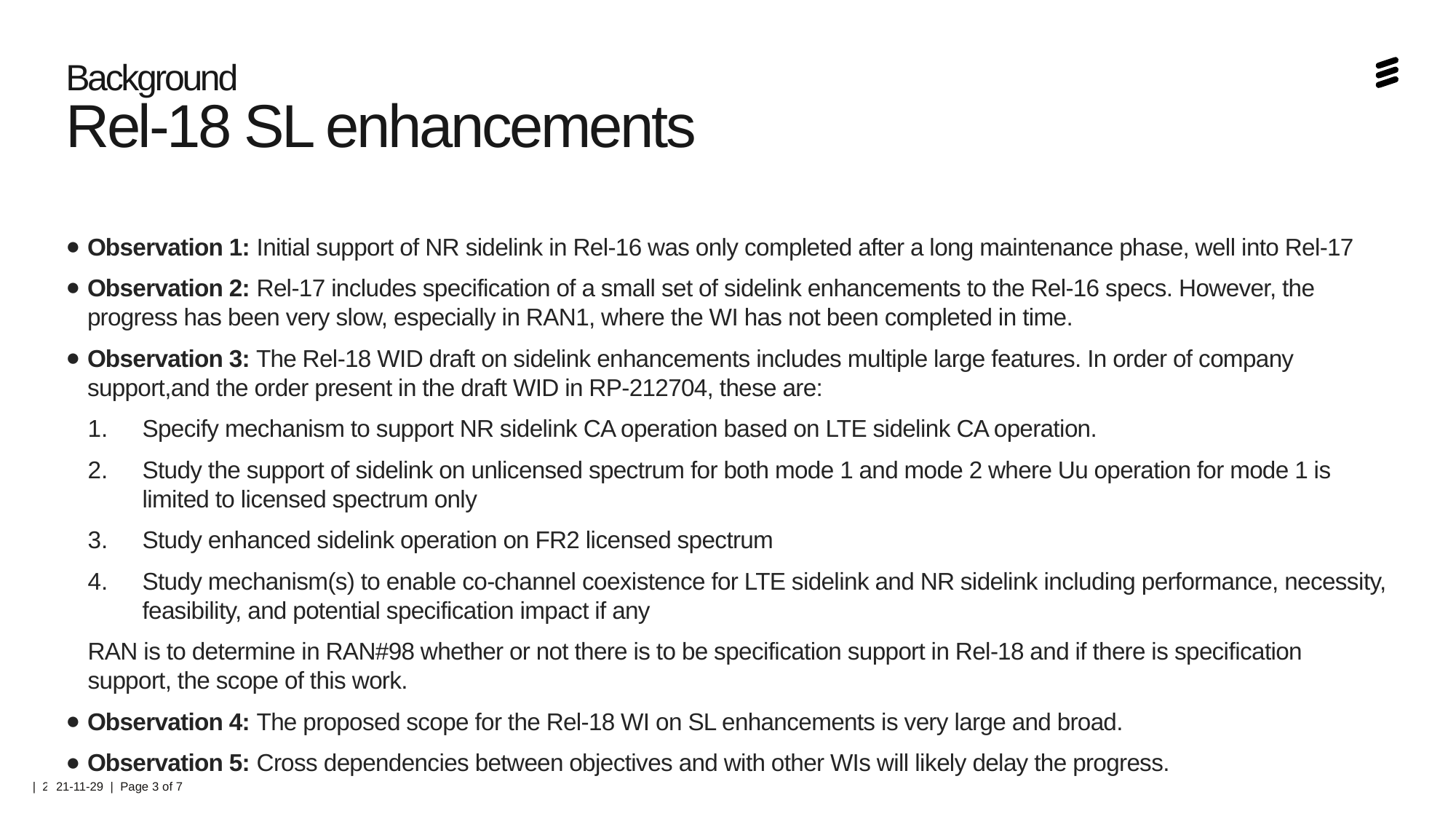

# Background Rel-18 SL enhancements

Observation 1: Initial support of NR sidelink in Rel-16 was only completed after a long maintenance phase, well into Rel-17
Observation 2: Rel-17 includes specification of a small set of sidelink enhancements to the Rel-16 specs. However, the progress has been very slow, especially in RAN1, where the WI has not been completed in time.
Observation 3: The Rel-18 WID draft on sidelink enhancements includes multiple large features. In order of company support,and the order present in the draft WID in RP-212704, these are:
Specify mechanism to support NR sidelink CA operation based on LTE sidelink CA operation.
Study the support of sidelink on unlicensed spectrum for both mode 1 and mode 2 where Uu operation for mode 1 is limited to licensed spectrum only
Study enhanced sidelink operation on FR2 licensed spectrum
Study mechanism(s) to enable co-channel coexistence for LTE sidelink and NR sidelink including performance, necessity, feasibility, and potential specification impact if any
RAN is to determine in RAN#98 whether or not there is to be specification support in Rel-18 and if there is specification support, the scope of this work.
Observation 4: The proposed scope for the Rel-18 WI on SL enhancements is very large and broad.
Observation 5: Cross dependencies between objectives and with other WIs will likely delay the progress.